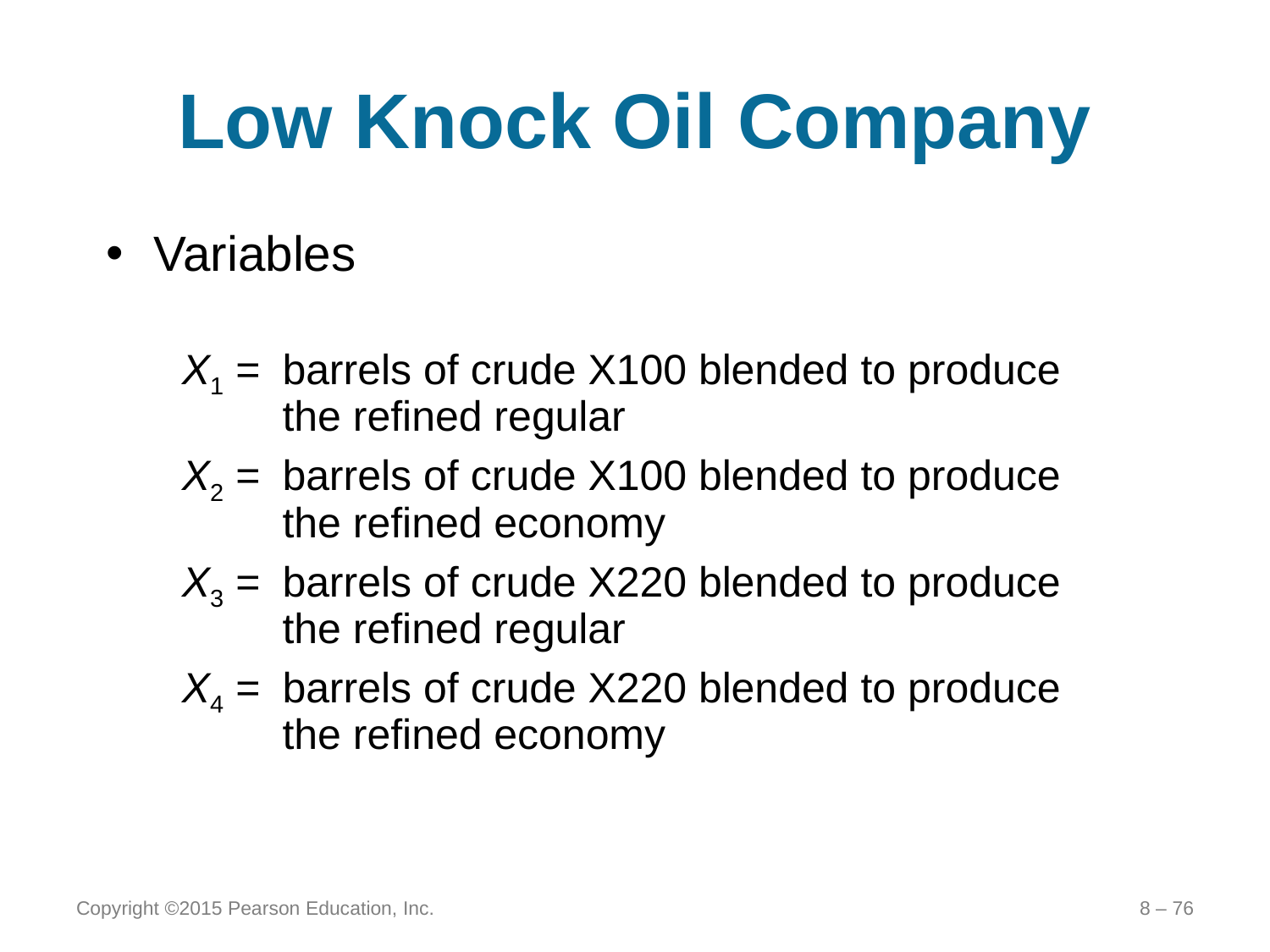

# Low Knock Oil Company
Variables
X1 =	barrels of crude X100 blended to produce the refined regular
X2 =	barrels of crude X100 blended to produce the refined economy
X3 =	barrels of crude X220 blended to produce the refined regular
X4 =	barrels of crude X220 blended to produce the refined economy
Copyright ©2015 Pearson Education, Inc.
8 – 76